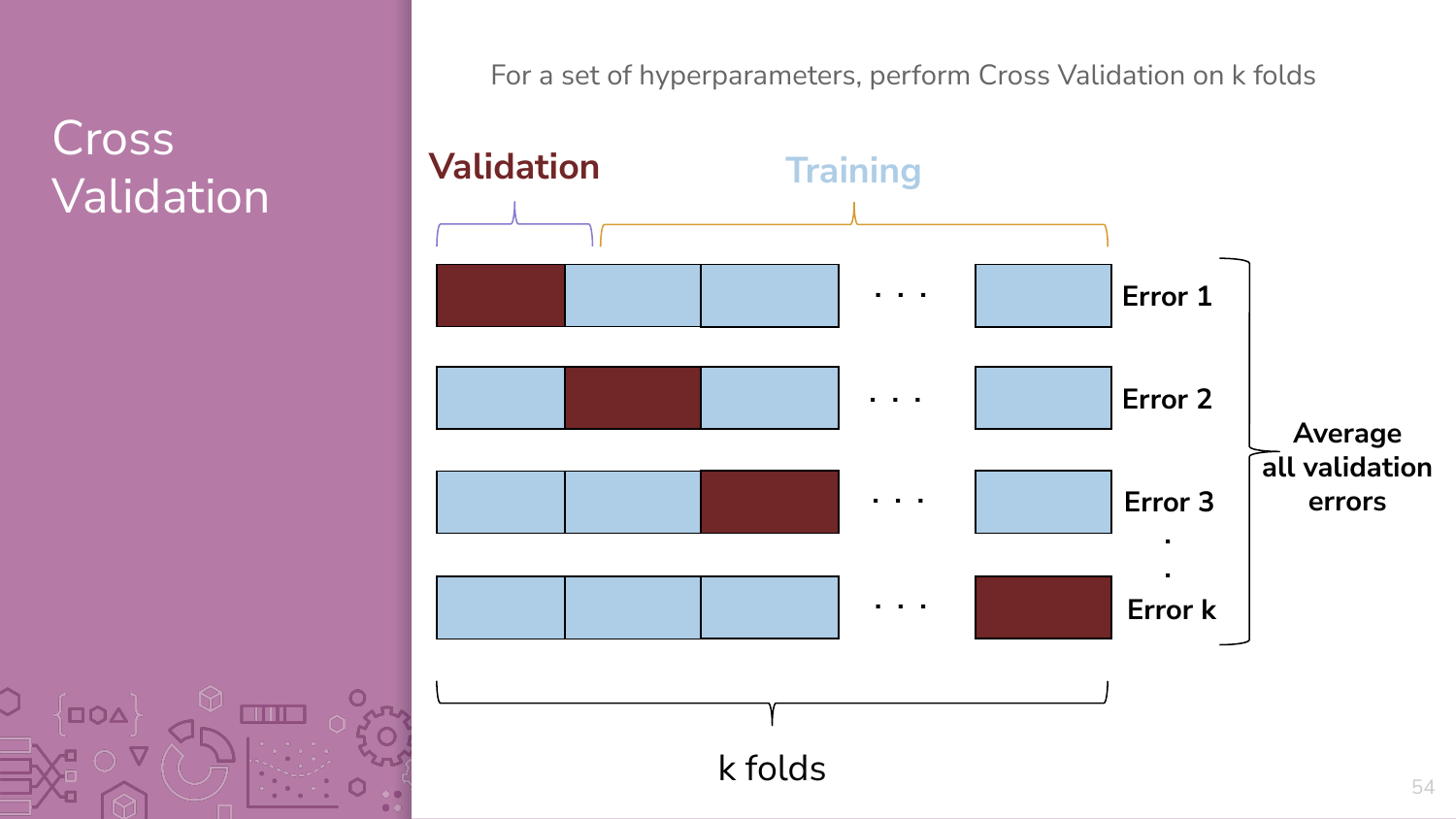

For a set of hyperparameters, perform Cross Validation on k folds
# Cross Validation
Validation
Training

.  .  .
|  |  |  |  |  |
| --- | --- | --- | --- | --- |
Error 1
|  |  |  |  |  |
| --- | --- | --- | --- | --- |
.  .  .

Error 2
Average
all validation errors
.  .  .
|  |  |  |  |  |
| --- | --- | --- | --- | --- |
Error 3
.
.
.  .  .
|  |  |  |  |  |
| --- | --- | --- | --- | --- |
Error k
k folds
54